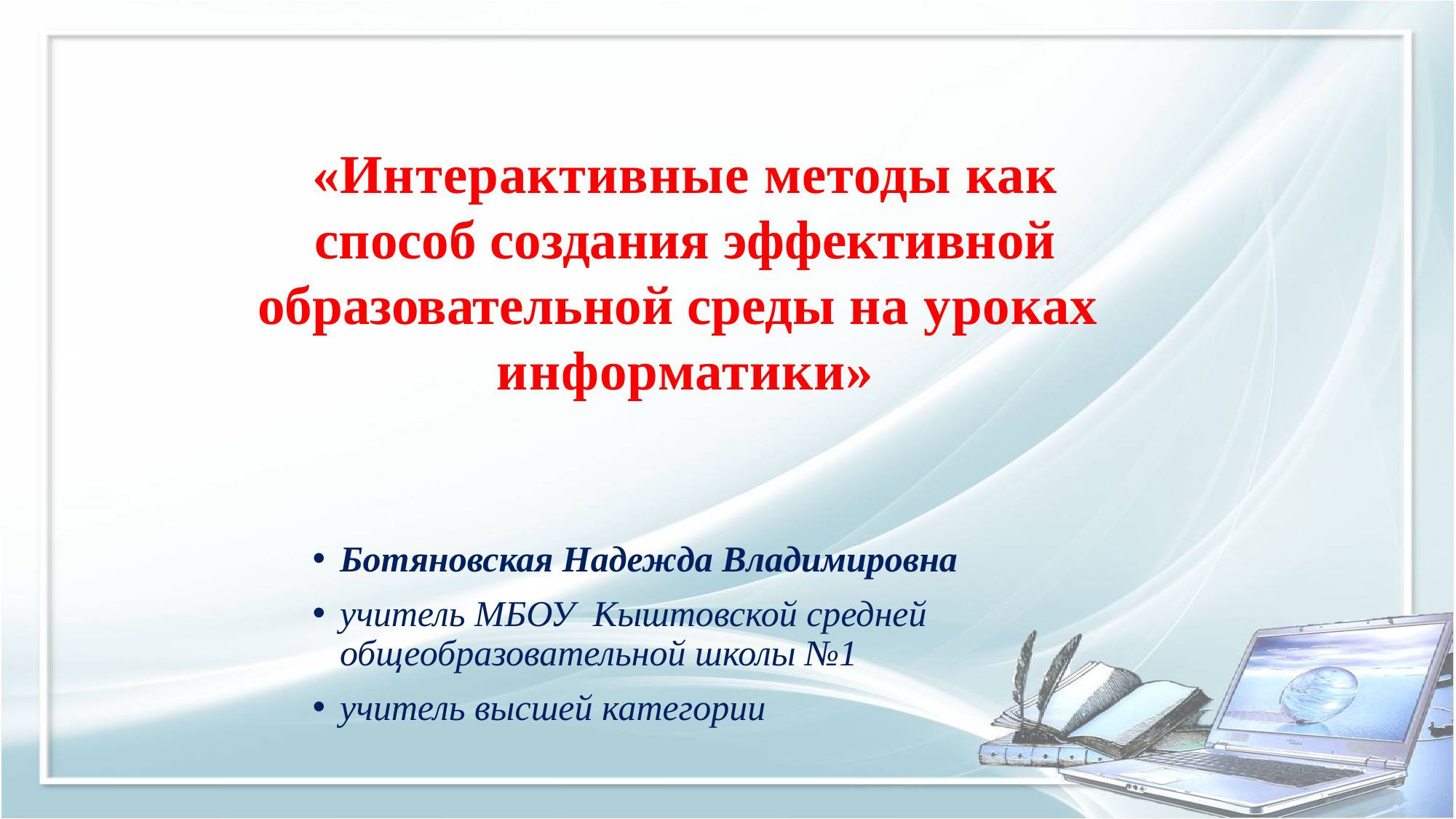

«Интерактивные методы как способ создания эффективной образовательной среды на уроках  информатики»
Ботяновская Надежда Владимировна
учитель МБОУ  Кыштовской средней общеобразовательной школы №1
учитель высшей категории